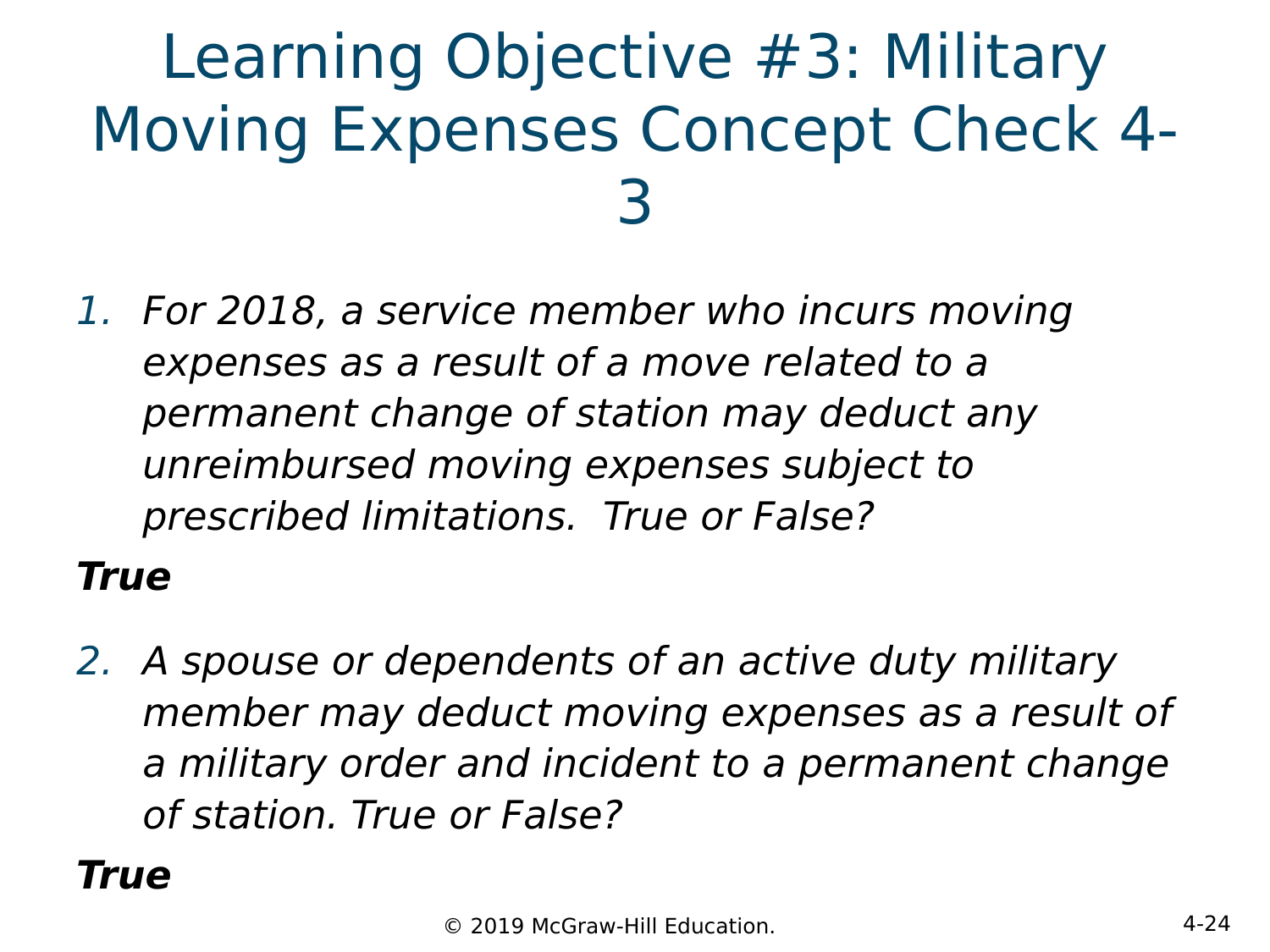

# Learning Objective #3: Military Moving Expenses Concept Check 4-3
For 2018, a service member who incurs moving expenses as a result of a move related to a permanent change of station may deduct any unreimbursed moving expenses subject to prescribed limitations.  True or False?
True
A spouse or dependents of an active duty military member may deduct moving expenses as a result of a military order and incident to a permanent change of station. True or False?
True